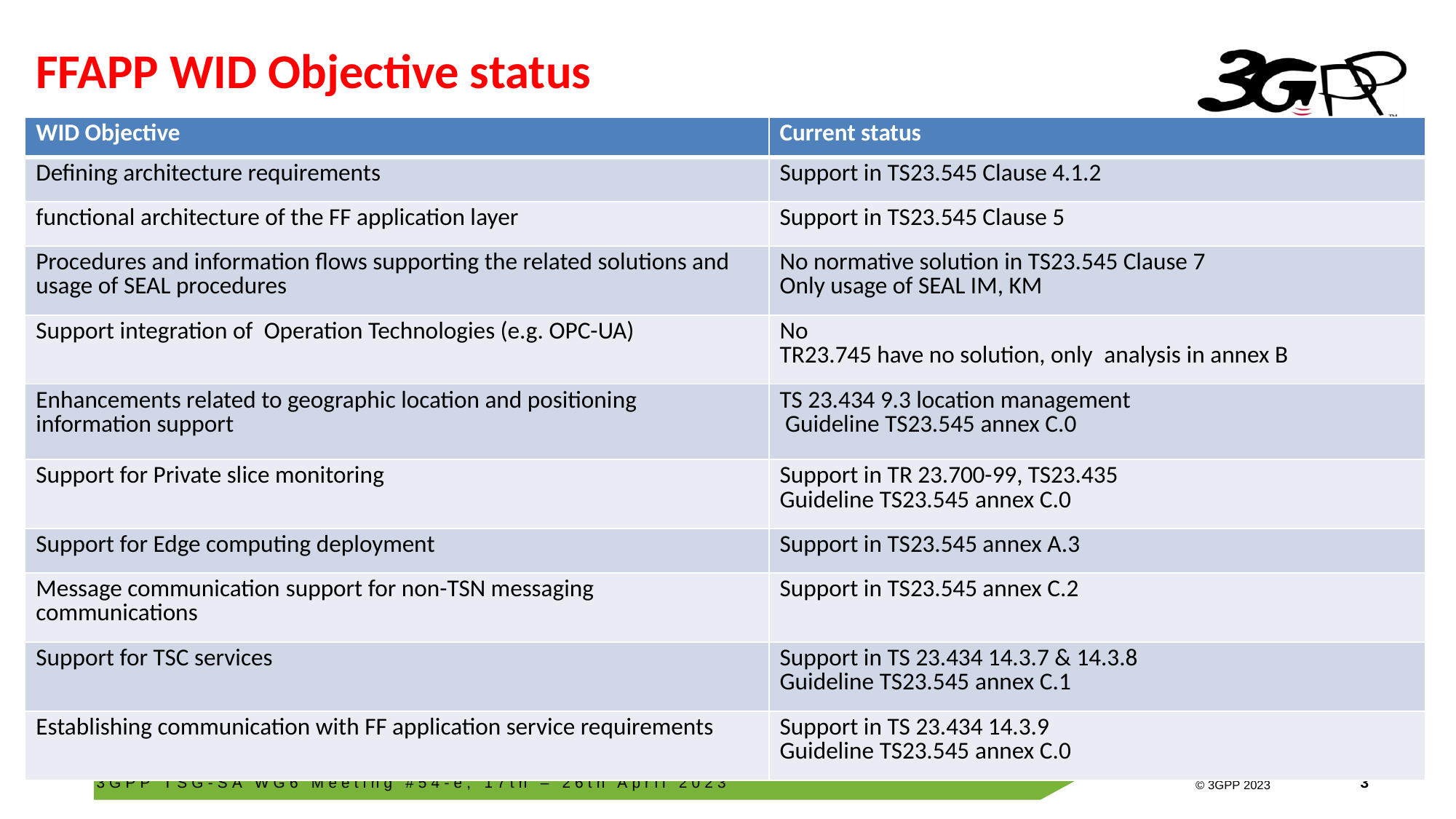

# FFAPP WID Objective status
| WID Objective | Current status |
| --- | --- |
| Defining architecture requirements | Support in TS23.545 Clause 4.1.2 |
| functional architecture of the FF application layer | Support in TS23.545 Clause 5 |
| Procedures and information flows supporting the related solutions and usage of SEAL procedures | No normative solution in TS23.545 Clause 7 Only usage of SEAL IM, KM |
| Support integration of Operation Technologies (e.g. OPC-UA) | No TR23.745 have no solution, only  analysis in annex B |
| Enhancements related to geographic location and positioning information support | TS 23.434 9.3 location management Guideline TS23.545 annex C.0 |
| Support for Private slice monitoring | Support in TR 23.700-99, TS23.435 Guideline TS23.545 annex C.0 |
| Support for Edge computing deployment | Support in TS23.545 annex A.3 |
| Message communication support for non-TSN messaging communications | Support in TS23.545 annex C.2 |
| Support for TSC services | Support in TS 23.434 14.3.7 & 14.3.8 Guideline TS23.545 annex C.1 |
| Establishing communication with FF application service requirements | Support in TS 23.434 14.3.9 Guideline TS23.545 annex C.0 |